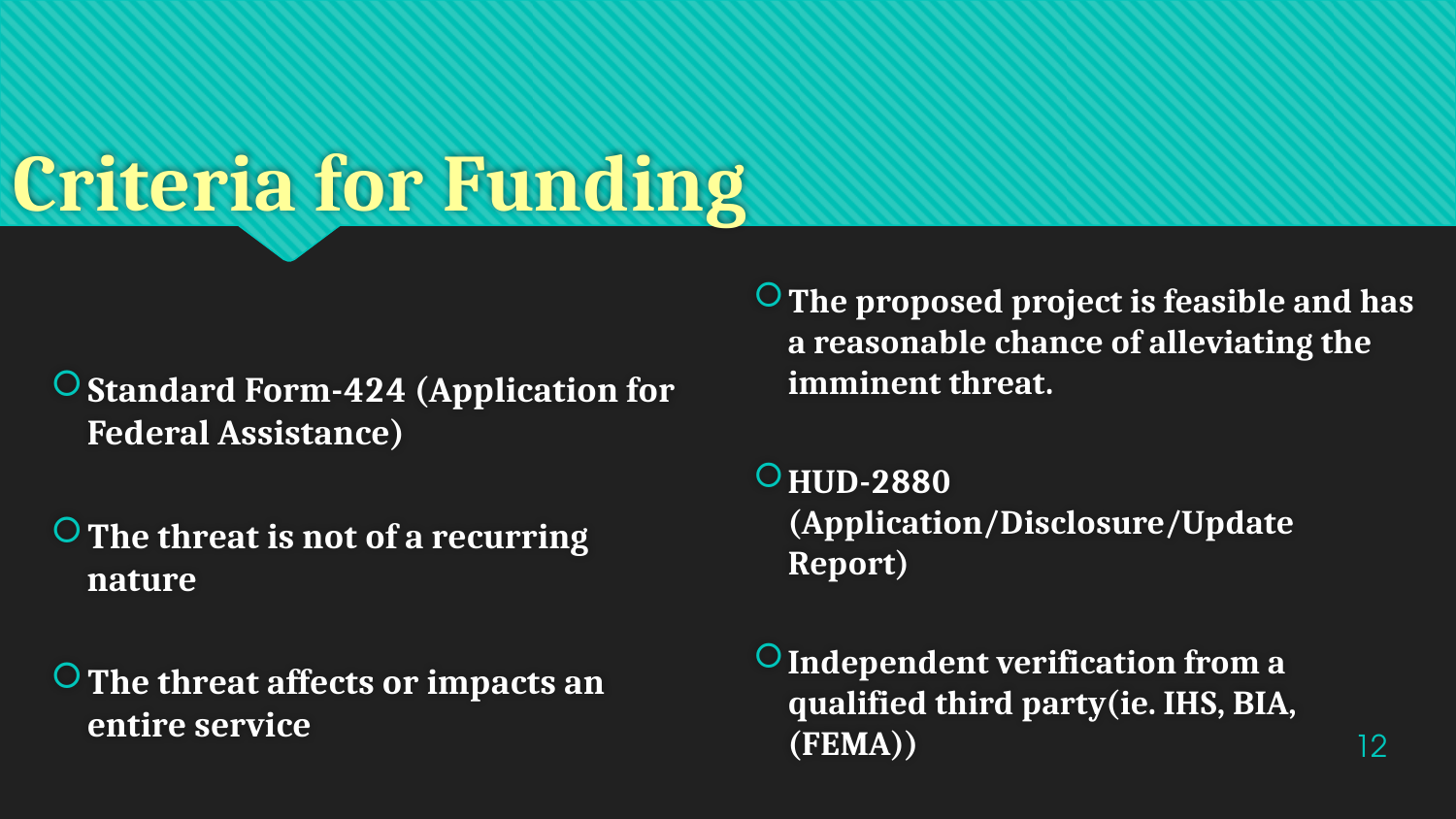

# Criteria for Funding

Standard Form-424 (Application for Federal Assistance)

The threat is not of a recurring nature

The threat affects or impacts an entire service

The proposed project is feasible and has a reasonable chance of alleviating the imminent threat.

HUD-2880 (Application/Disclosure/Update Report)

Independent verification from a qualified third party(ie. IHS, BIA, (FEMA))

12